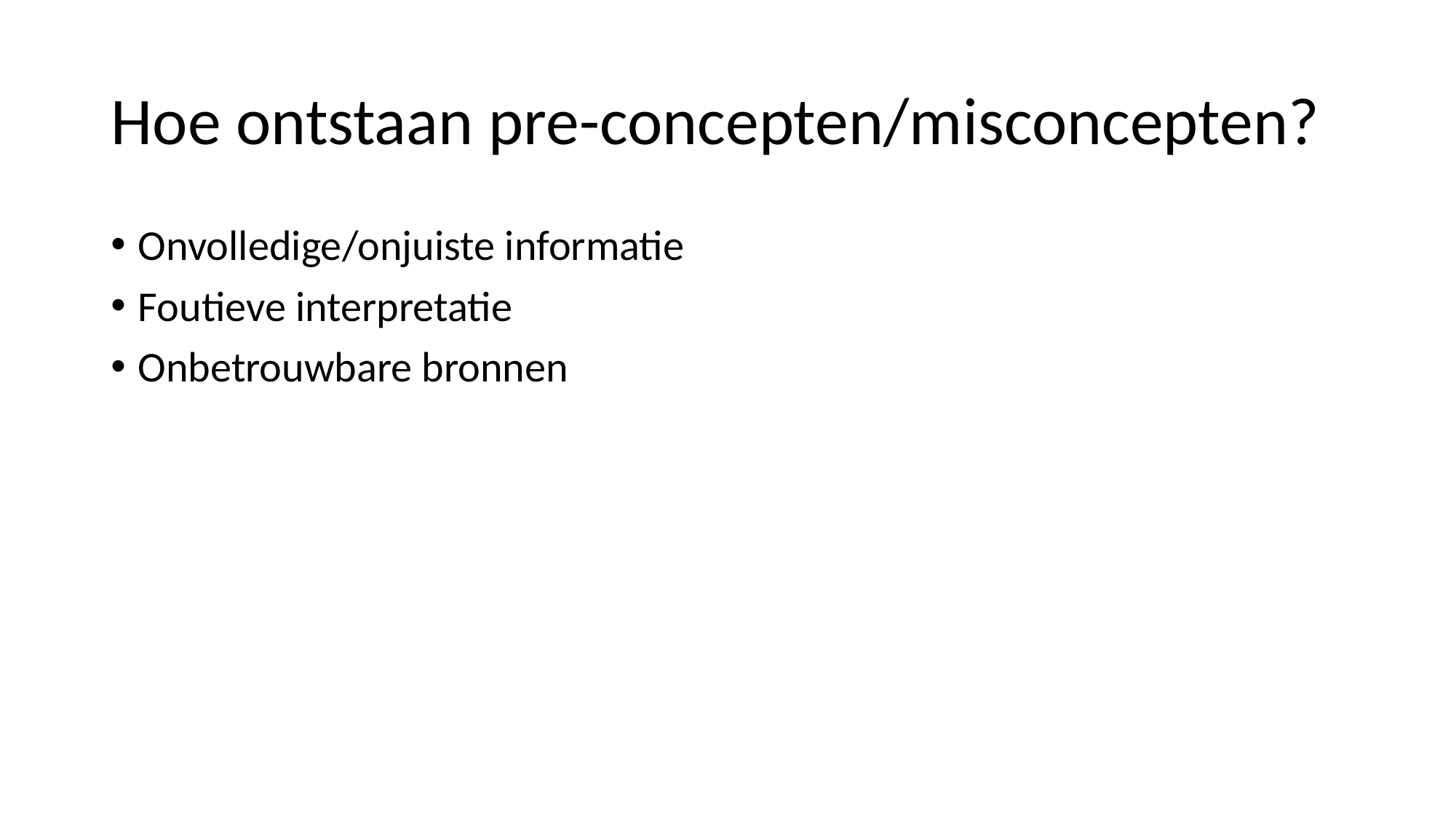

# Hoe ontstaan pre-concepten/misconcepten?
Onvolledige/onjuiste informatie
Foutieve interpretatie
Onbetrouwbare bronnen